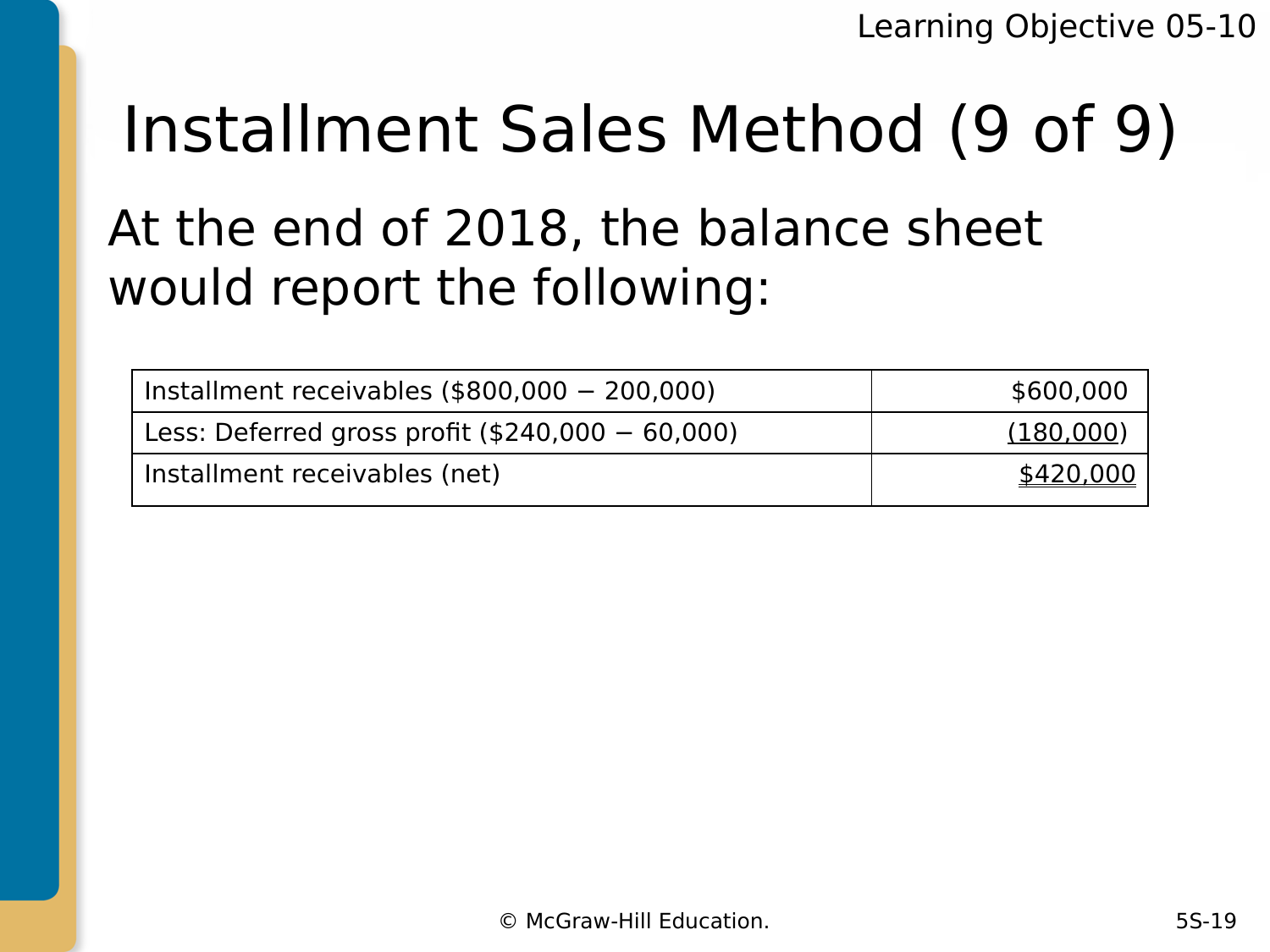

Learning Objective 05-10
# Installment Sales Method (9 of 9)
At the end of 2018, the balance sheet would report the following:
| Installment receivables ($800,000 − 200,000) | $600,000 |
| --- | --- |
| Less: Deferred gross profit ($240,000 − 60,000) | (180,000) |
| Installment receivables (net) | $420,000 |